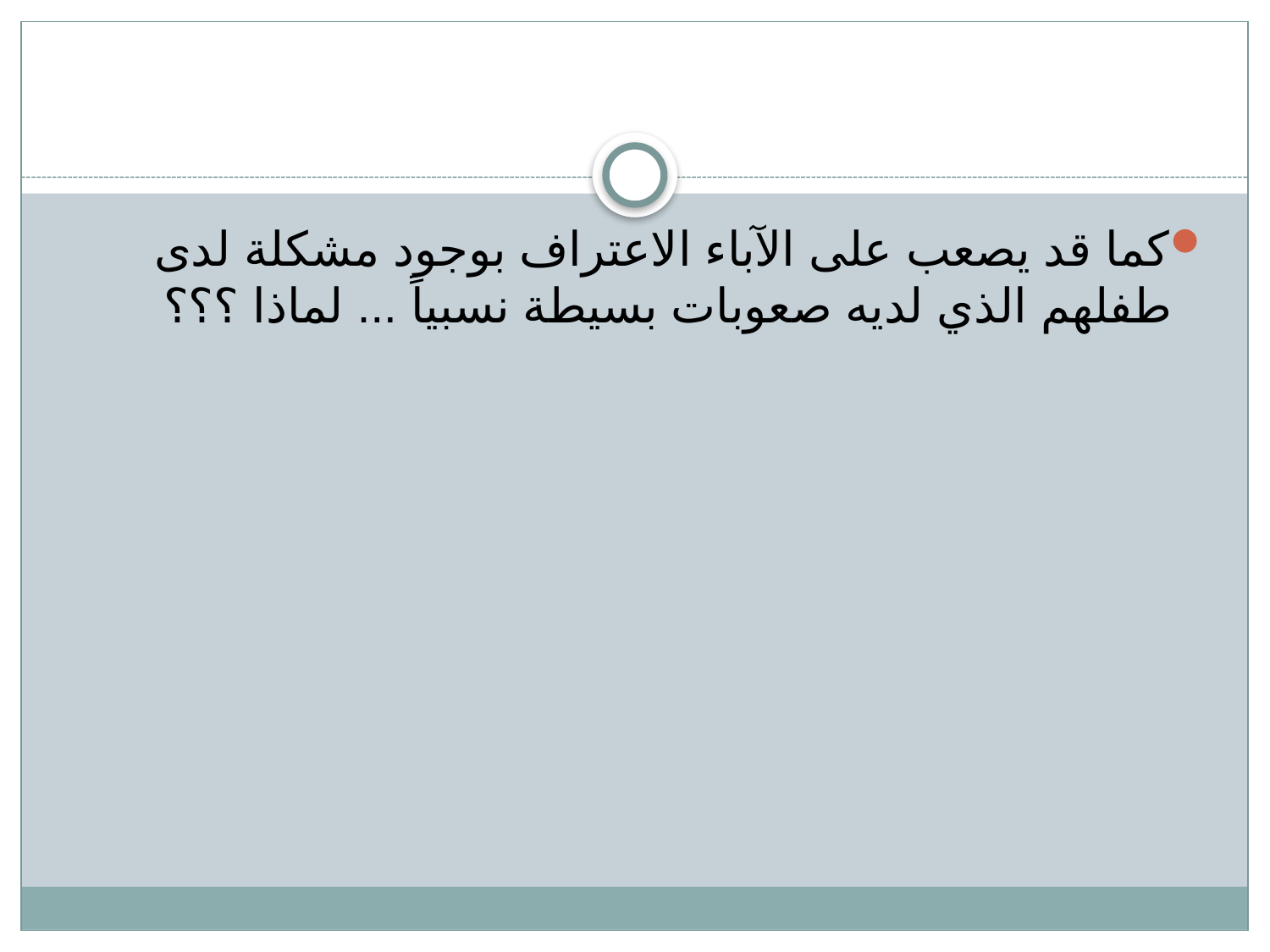

#
كما قد يصعب على الآباء الاعتراف بوجود مشكلة لدى طفلهم الذي لديه صعوبات بسيطة نسبياً ... لماذا ؟؟؟